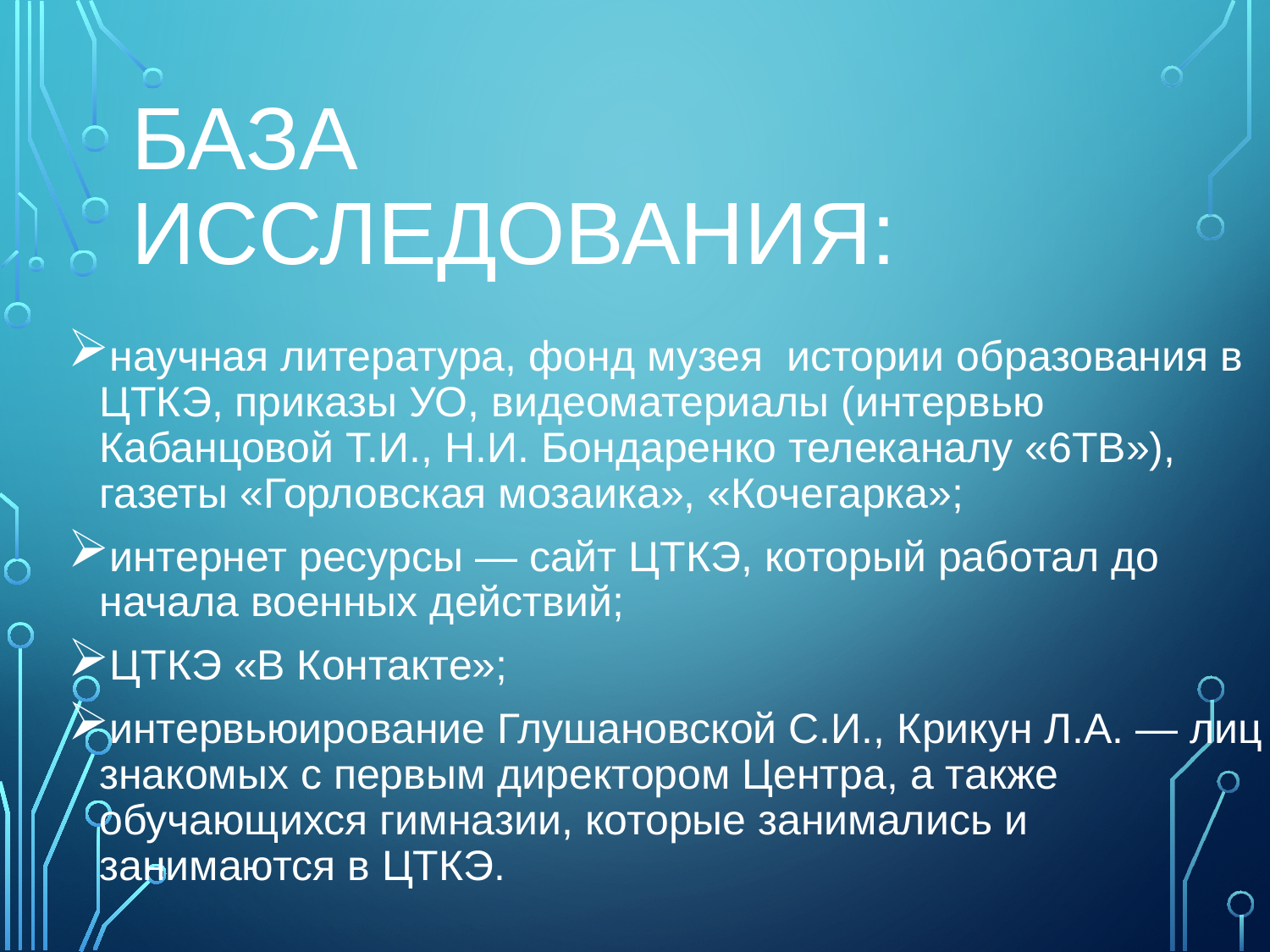

# База исследования:
научная литература, фонд музея  истории образования в ЦТКЭ, приказы УО, видеоматериалы (интервью Кабанцовой Т.И., Н.И. Бондаренко телеканалу «6ТВ»), газеты «Горловская мозаика», «Кочегарка»;
интернет ресурсы — сайт ЦТКЭ, который работал до начала военных действий;
ЦТКЭ «В Контакте»;
интервьюирование Глушановской С.И., Крикун Л.А. — лиц знакомых с первым директором Центра, а также обучающихся гимназии, которые занимались и занимаются в ЦТКЭ.